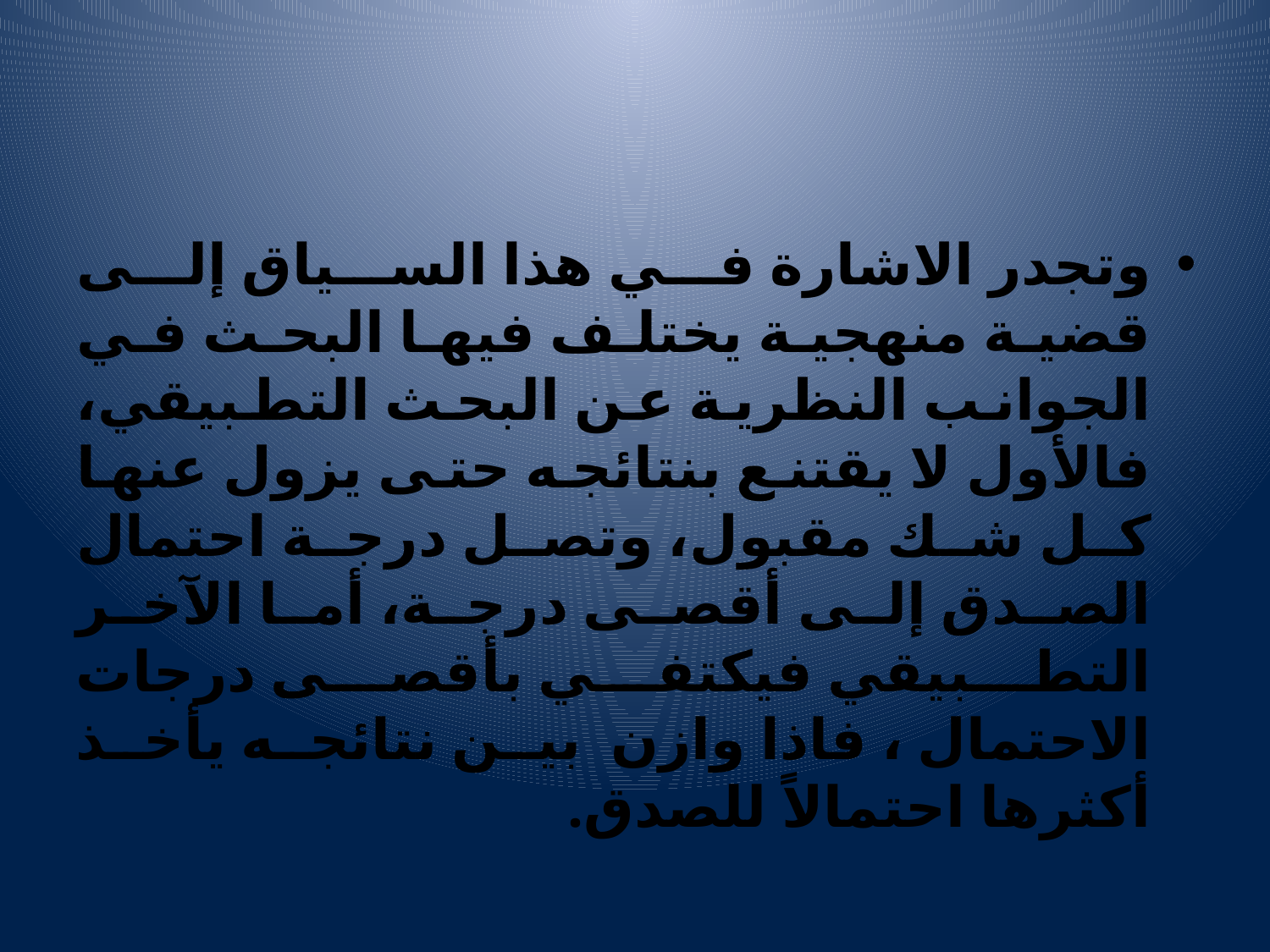

#
وتجدر الاشارة في هذا السياق إلى قضية منهجية يختلف فيها البحث في الجوانب النظرية عن البحث التطبيقي، فالأول لا يقتنع بنتائجه حتى يزول عنها كل شك مقبول، وتصل درجة احتمال الصدق إلى أقصى درجة، أما الآخر التطبيقي فيكتفي بأقصى درجات الاحتمال ، فاذا وازن  بين نتائجه يأخذ أكثرها احتمالاً للصدق.